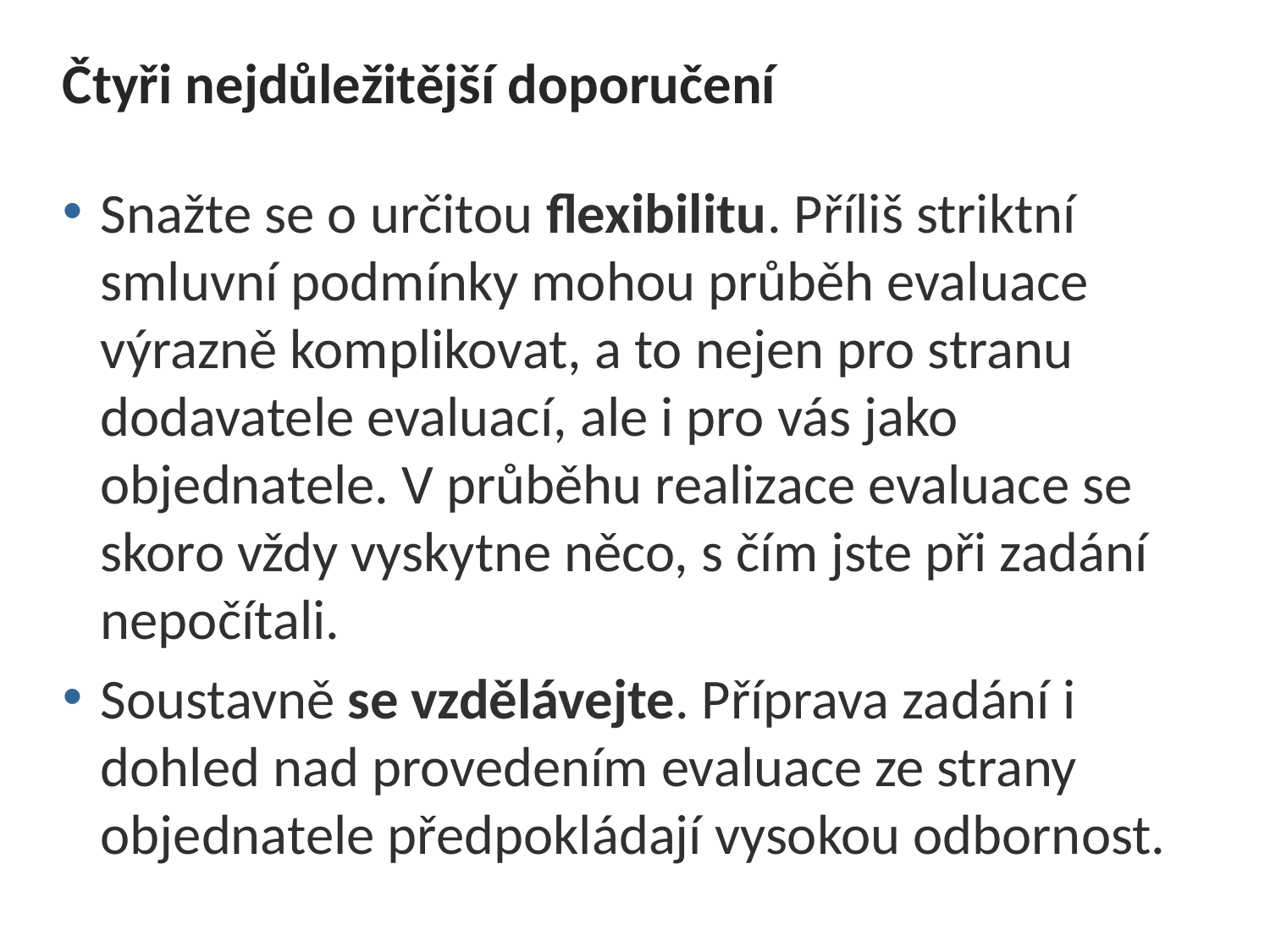

# Čtyři nejdůležitější doporučení
Snažte se o určitou flexibilitu. Příliš striktní smluvní podmínky mohou průběh evaluace výrazně komplikovat, a to nejen pro stranu dodavatele evaluací, ale i pro vás jako objednatele. V průběhu realizace evaluace se skoro vždy vyskytne něco, s čím jste při zadání nepočítali.
Soustavně se vzdělávejte. Příprava zadání i dohled nad provedením evaluace ze strany objednatele předpokládají vysokou odbornost.